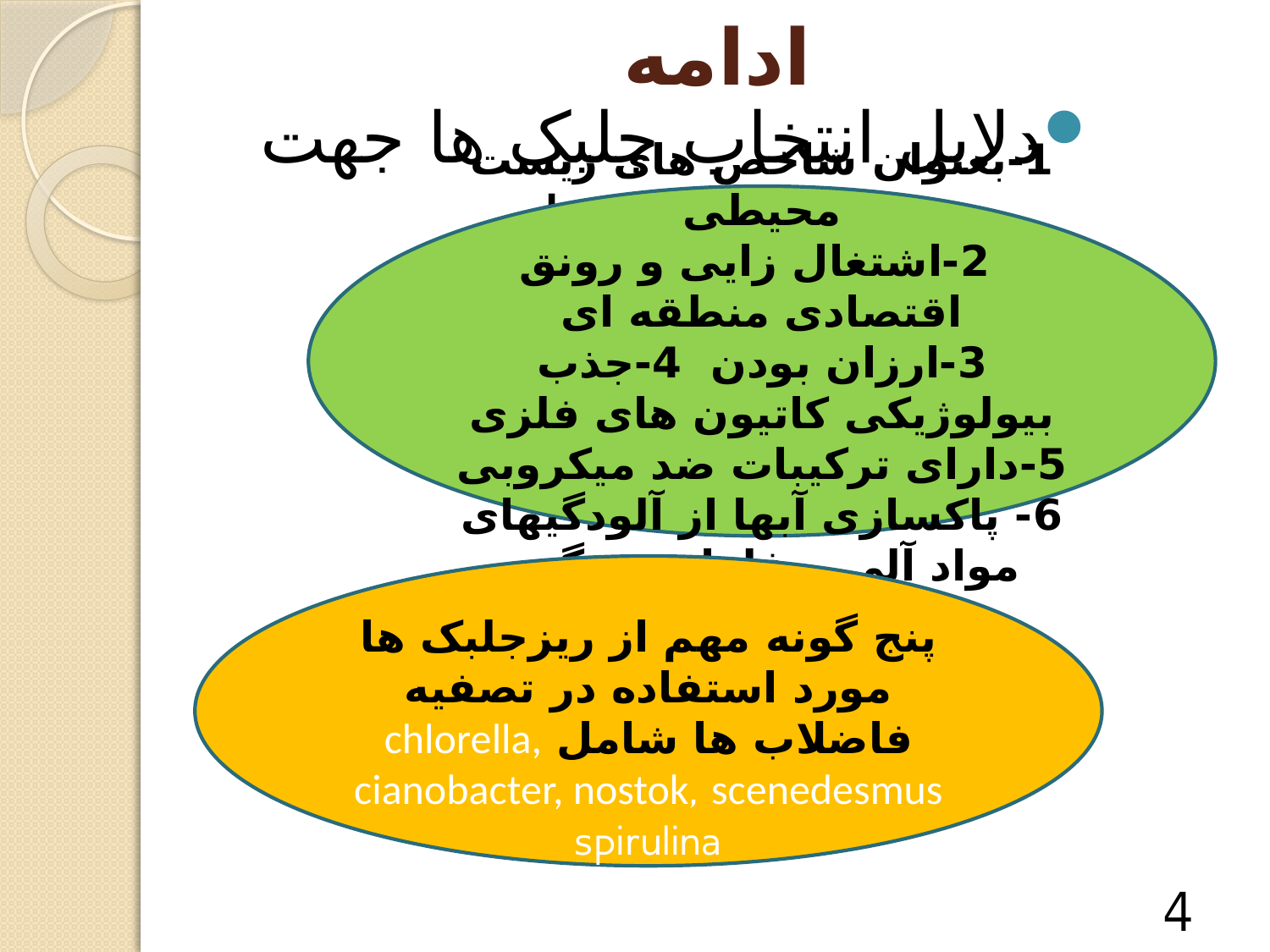

# ادامه
دلایل انتخاب جلبک ها جهت تصفیه پساب

1-بعنوان شاخص های زیست محیطی
 2-اشتغال زایی و رونق اقتصادی منطقه ای
3-ارزان بودن  4-جذب بیولوژیکی کاتیون های فلزی 5-دارای ترکیبات ضد میکروبی
6- پاکسازی آبها از آلودگیهای مواد آلی و فلزات سنگین

پنج گونه مهم از ریزجلبک ها مورد استفاده در تصفیه فاضلاب ها شامل chlorella, cianobacter, nostok, scenedesmus
spirulina

4